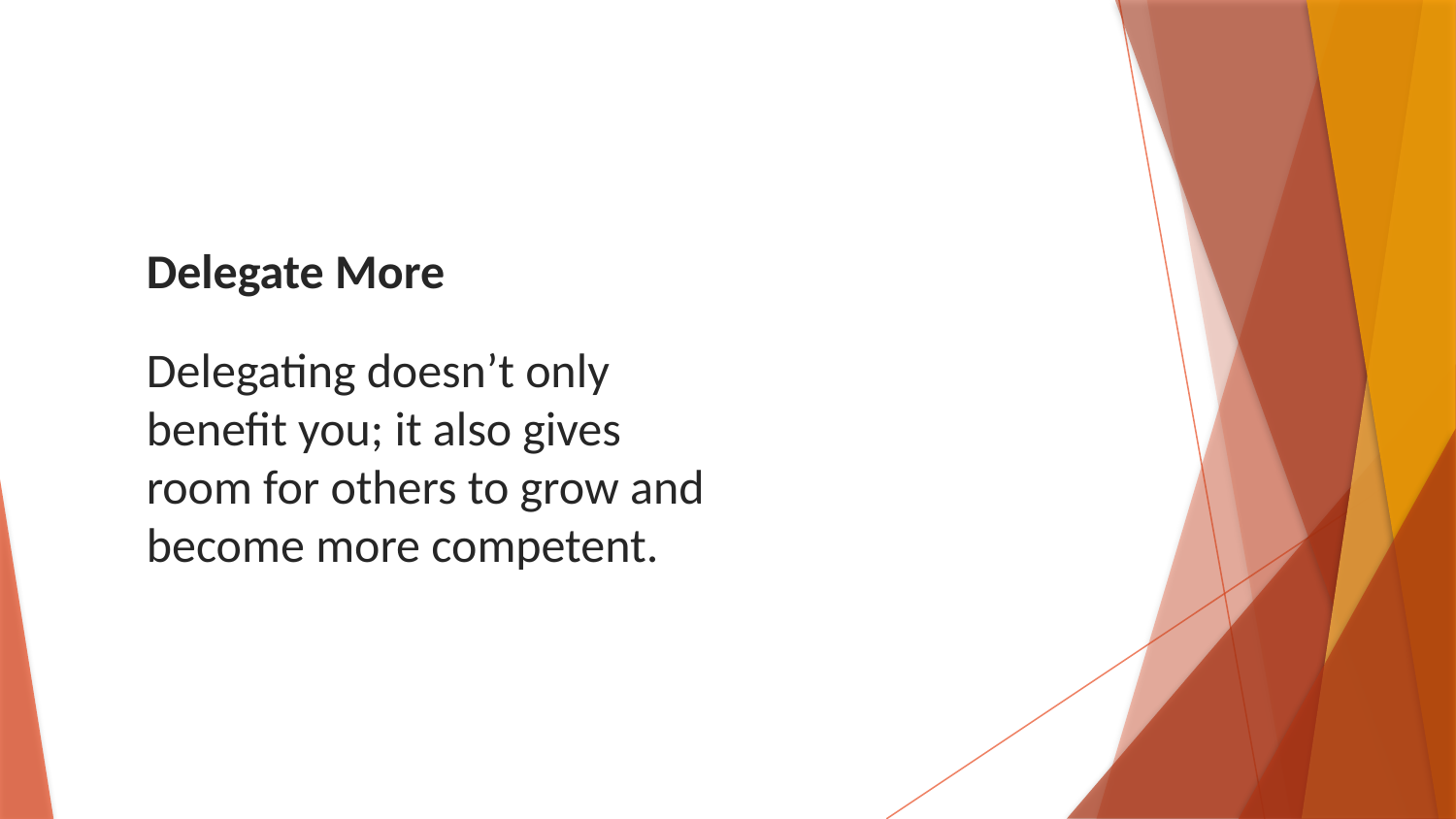

Delegate More
Delegating doesn’t only benefit you; it also gives room for others to grow and become more competent.